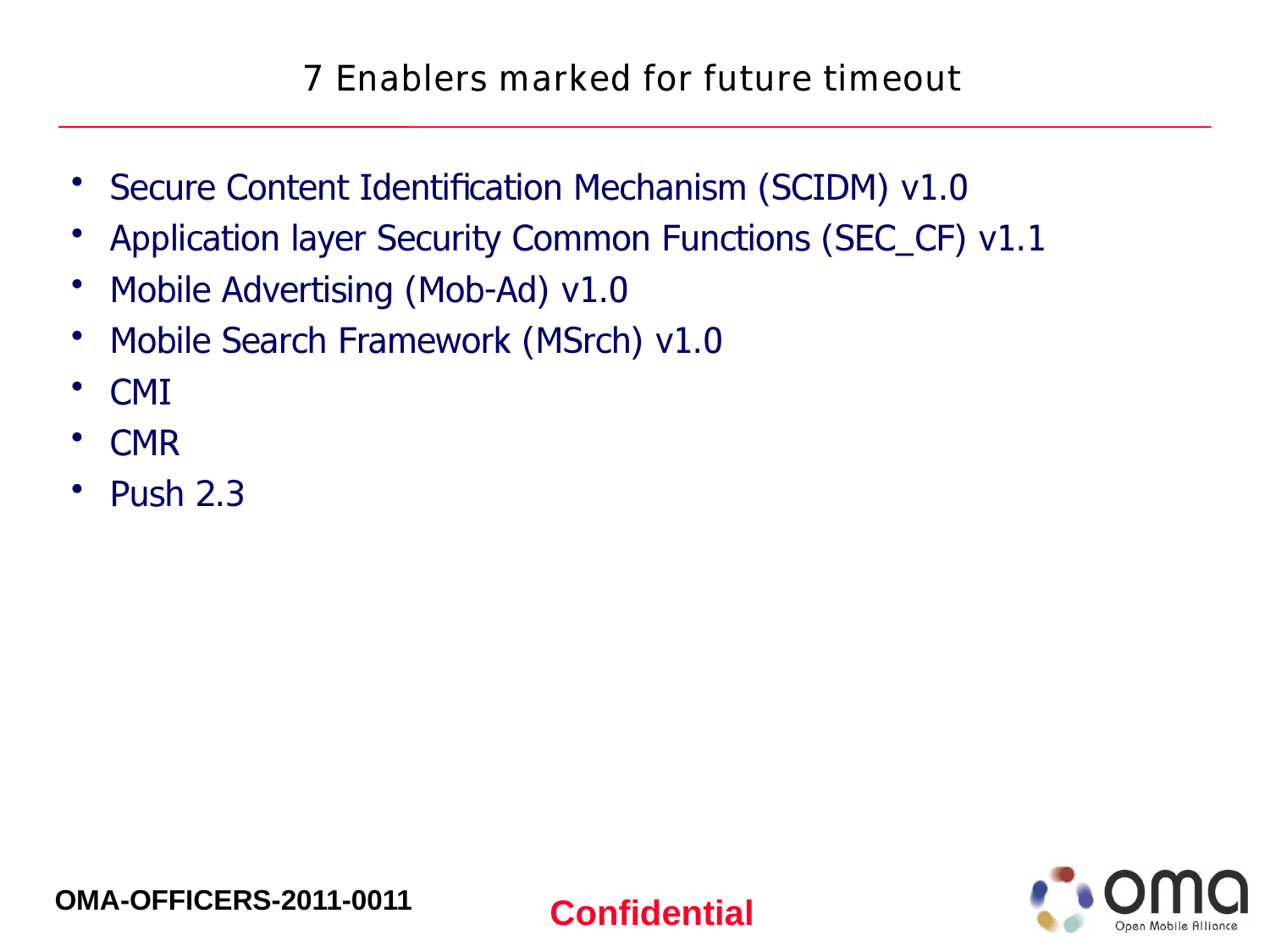

# 7 Enablers marked for future timeout
Secure Content Identification Mechanism (SCIDM) v1.0
Application layer Security Common Functions (SEC_CF) v1.1
Mobile Advertising (Mob-Ad) v1.0
Mobile Search Framework (MSrch) v1.0
CMI
CMR
Push 2.3